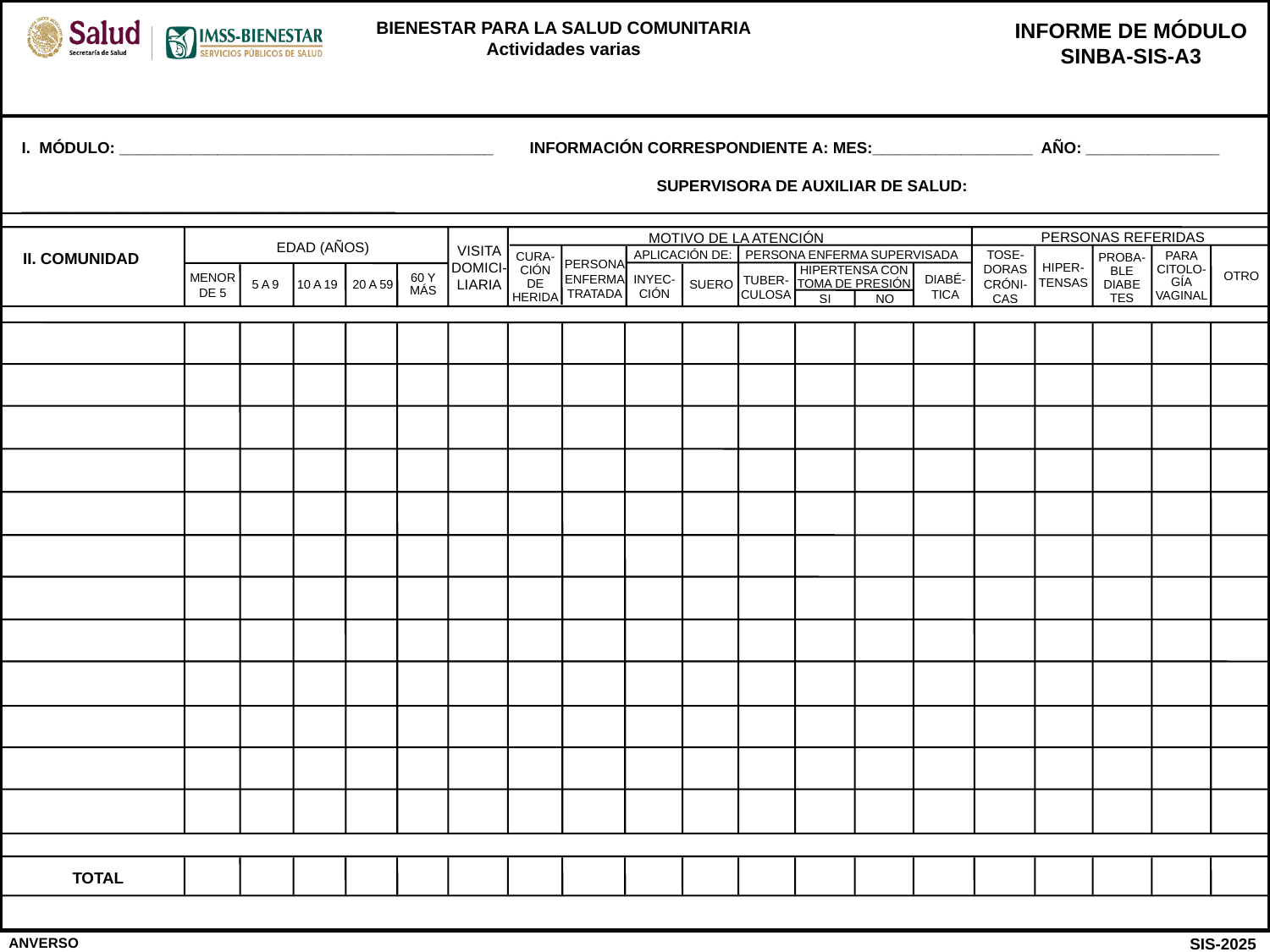

I.  MÓDULO: __________________________________________	INFORMACIÓN CORRESPONDIENTE A: MES:__________________  AÑO: _______________
						SUPERVISORA DE AUXILIAR DE SALUD: __________________________________________

PERSONAS REFERIDAS
MOTIVO DE LA ATENCIÓN

EDAD (AÑOS)
VISITA
DOMICI-
LIARIA
TOSE-
DORAS
CRÓNI-
CAS
APLICACIÓN DE:
PERSONA ENFERMA SUPERVISADA
II. COMUNIDAD
PARA
CITOLO-
GÍA
VAGINAL
CURA-
CIÓN
DE
HERIDA

PROBA-
BLE
DIABE
TES

PERSONA
ENFERMA
TRATADA
HIPER-
TENSAS
HIPERTENSA CON
TOMA DE PRESIÓN
OTRO

MENOR DE 5

INYEC-
CIÓN
60 Y
MÁS
DIABÉ-
TICA
TUBER-
CULOSA
SUERO
20 A 59
5 A 9
10 A 19
NO
SI

TOTAL

ANVERSO